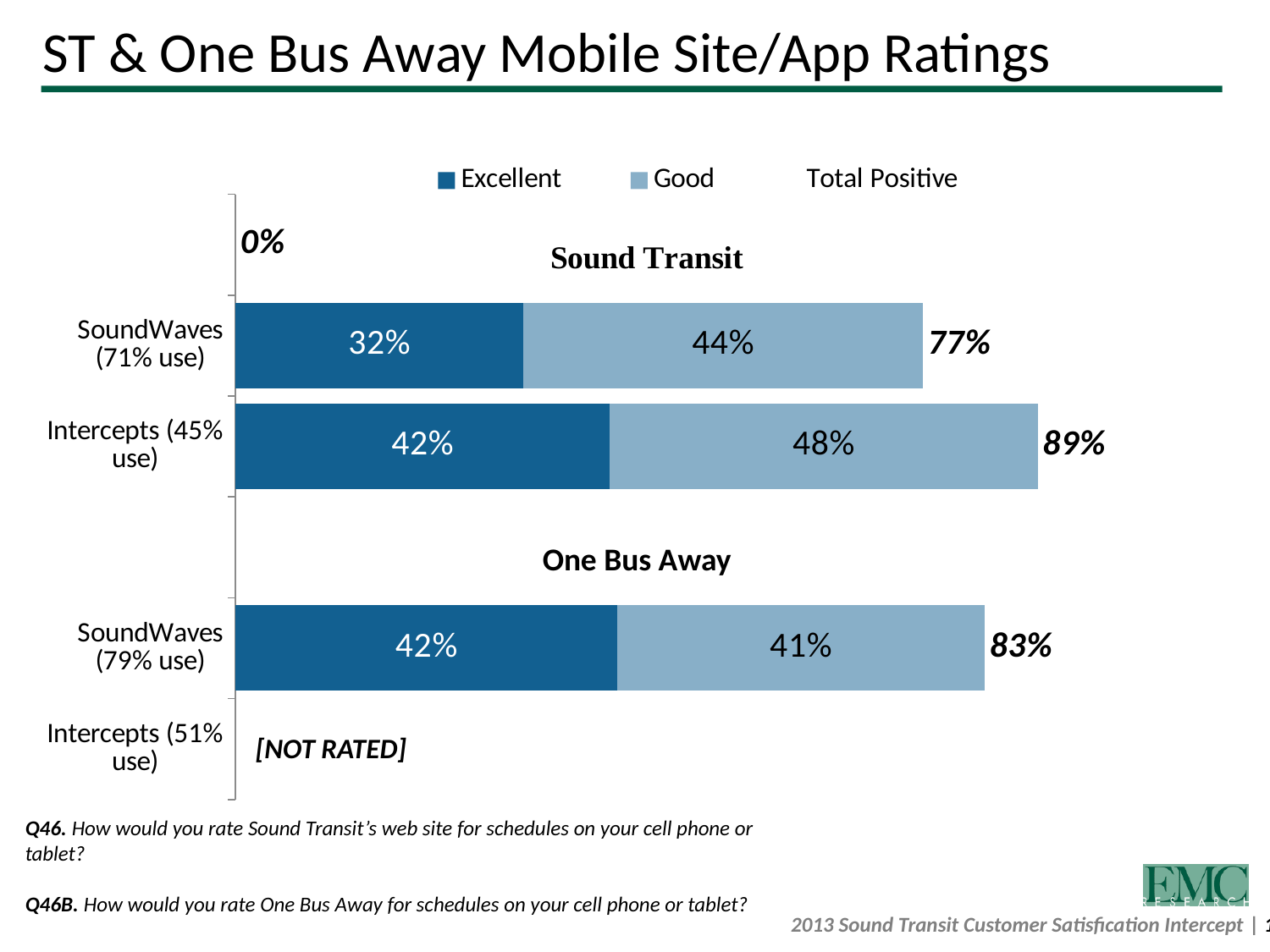

# ST & One Bus Away Mobile Site/App Ratings

### Chart

| Category | Excellent |   | Good |    | Total Positive |
|---|---|---|---|---|---|
|  | None | None | None | None | 0.0 |
| SoundWaves (71% use) | 0.3202336684644989 | None | 0.44479834445286726 | None | 0.7650320129173662 |
| Intercepts (45% use) | 0.41621849724937066 | None | 0.4765192927888403 | None | 0.892737790038211 |
|  | None | None | None | None | None |
| SoundWaves (79% use) | 0.4249136268589493 | None | 0.4087237783344105 | None | 0.8336374051933597 |
| Intercepts (51% use) | None | None | None | None | None |
One Bus Away
[NOT RATED]
Q46. How would you rate Sound Transit’s web site for schedules on your cell phone or tablet?

Q46B. How would you rate One Bus Away for schedules on your cell phone or tablet?